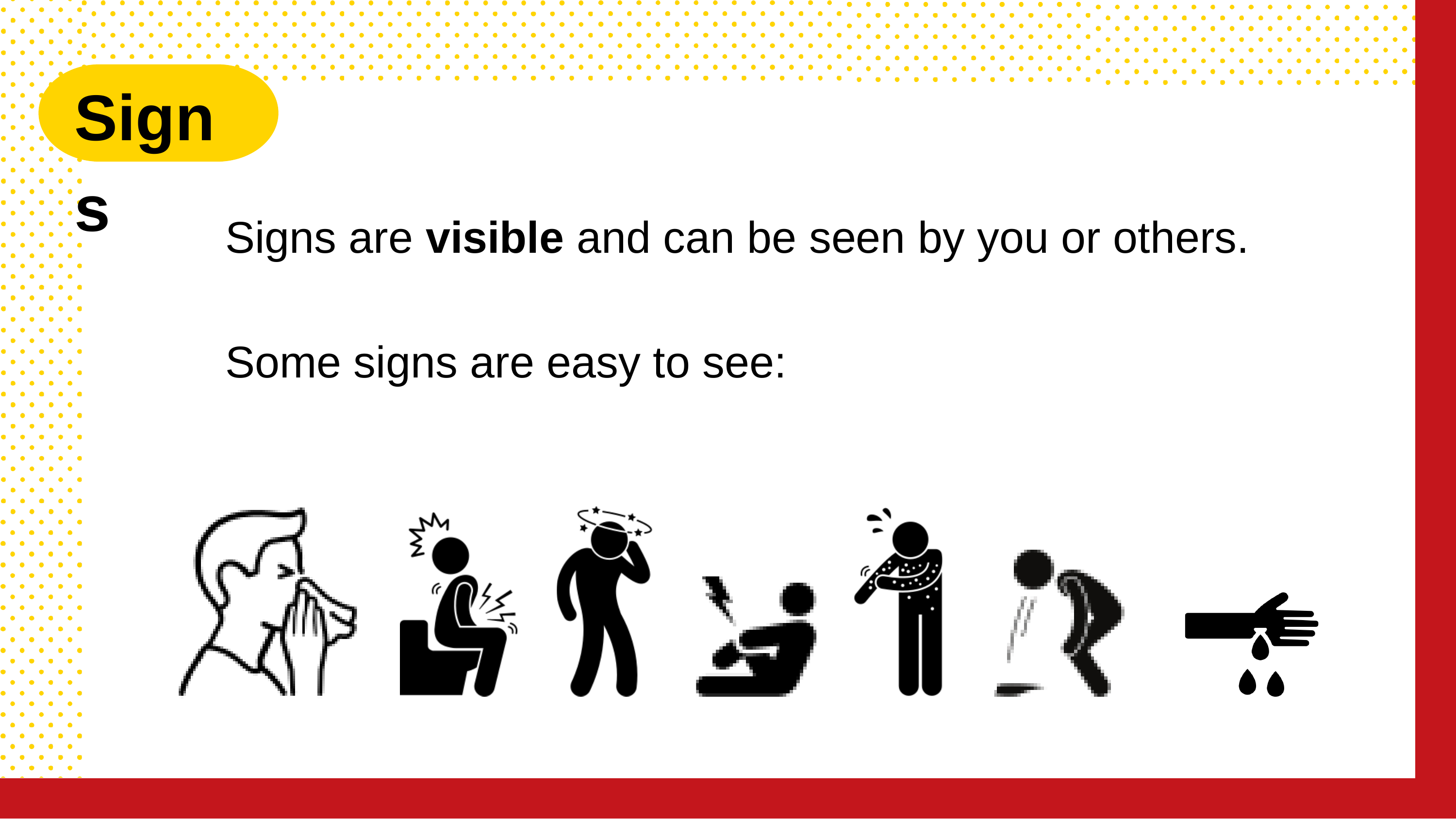

Signs

Signs are visible and can be seen by you or others.

Some signs are easy to see: